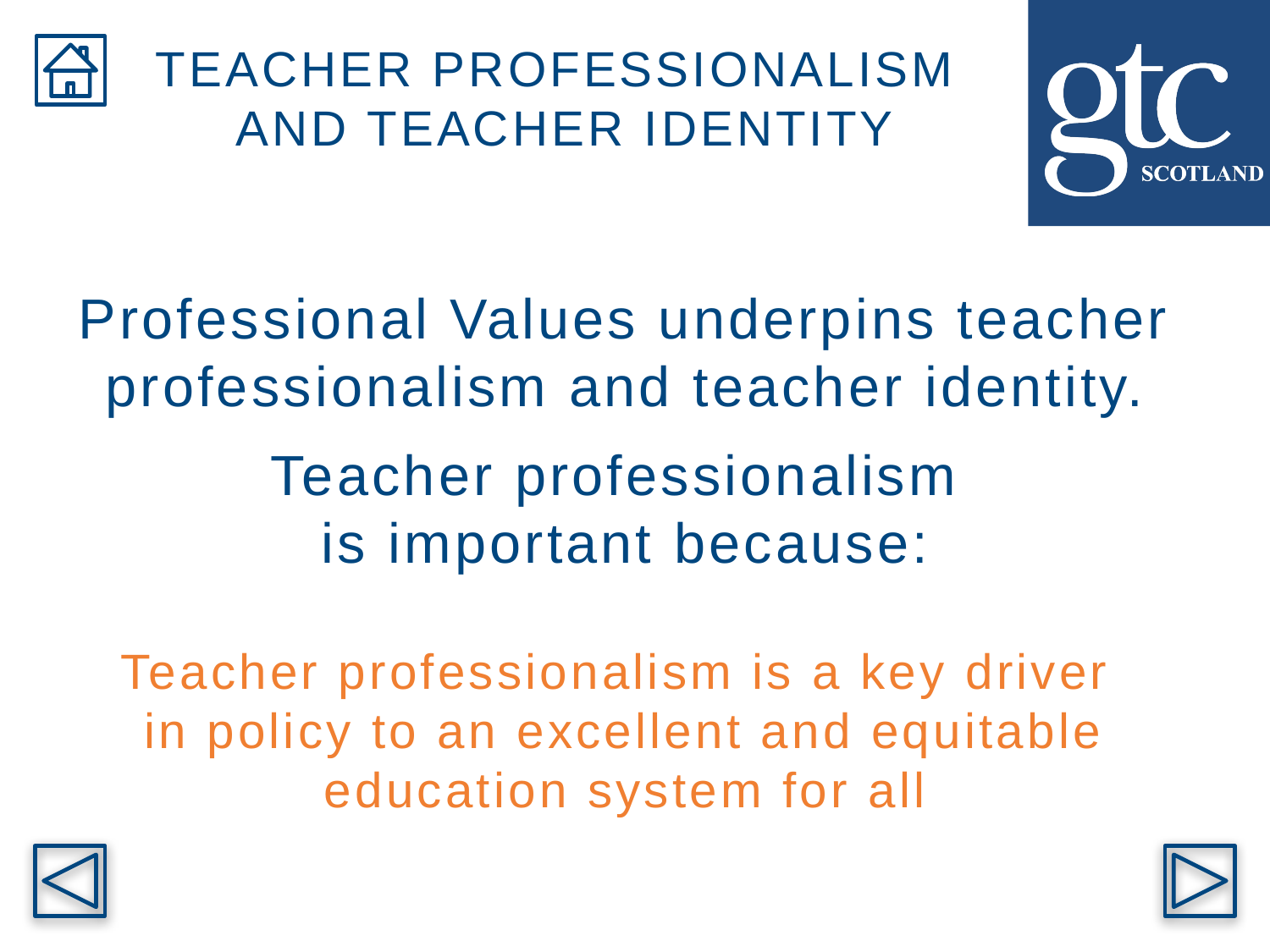

TEACHER PROFESSIONALISM
AND TEACHER IDENTITY

Professional Values underpins teacher professionalism and teacher identity.
Teacher professionalism
is important because:
Teacher professionalism is a key driver
in policy to an excellent and equitable education system for all